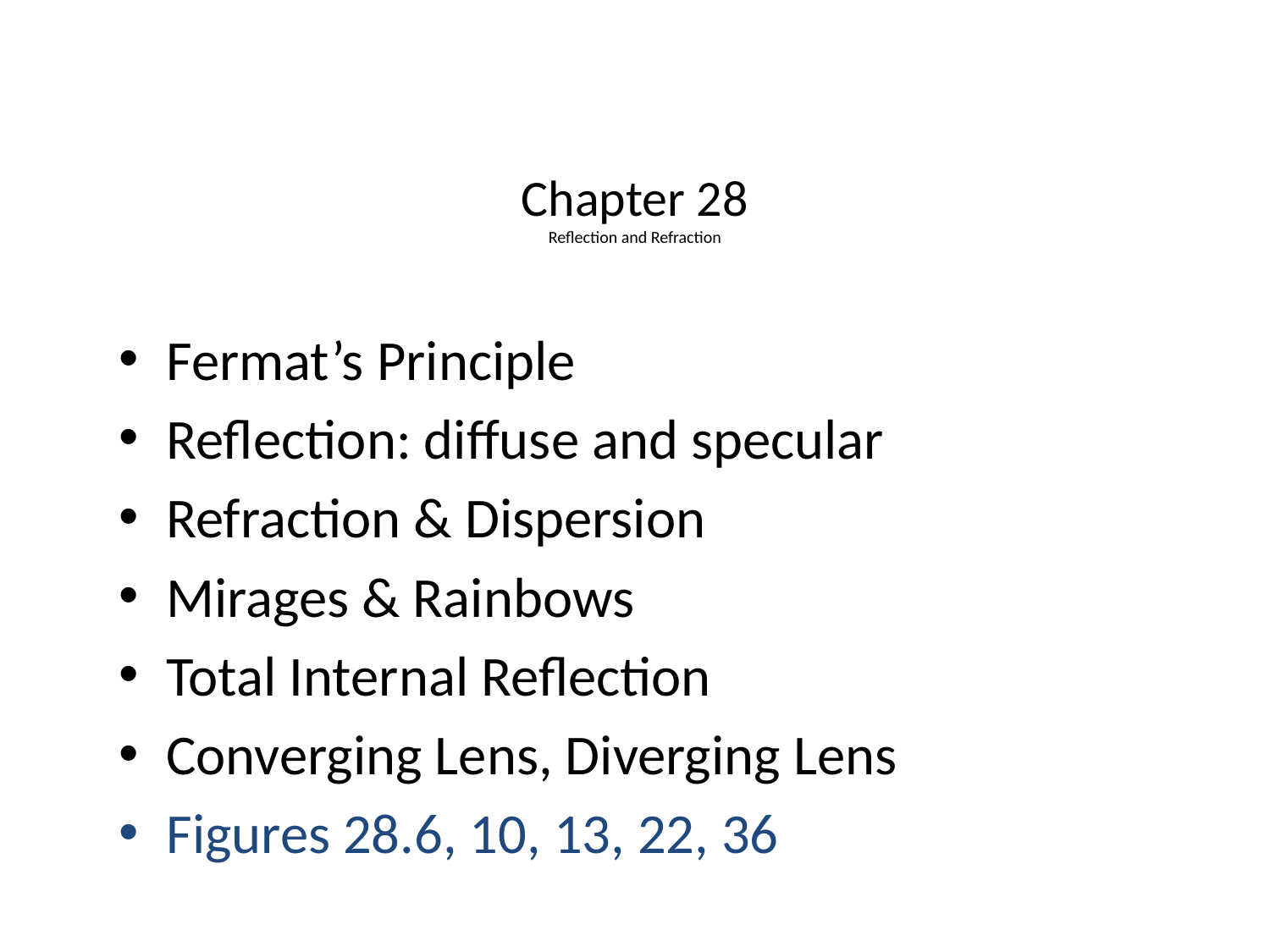

# Chapter 28 Reflection and Refraction
Fermat’s Principle
Reflection: diffuse and specular
Refraction & Dispersion
Mirages & Rainbows
Total Internal Reflection
Converging Lens, Diverging Lens
Figures 28.6, 10, 13, 22, 36